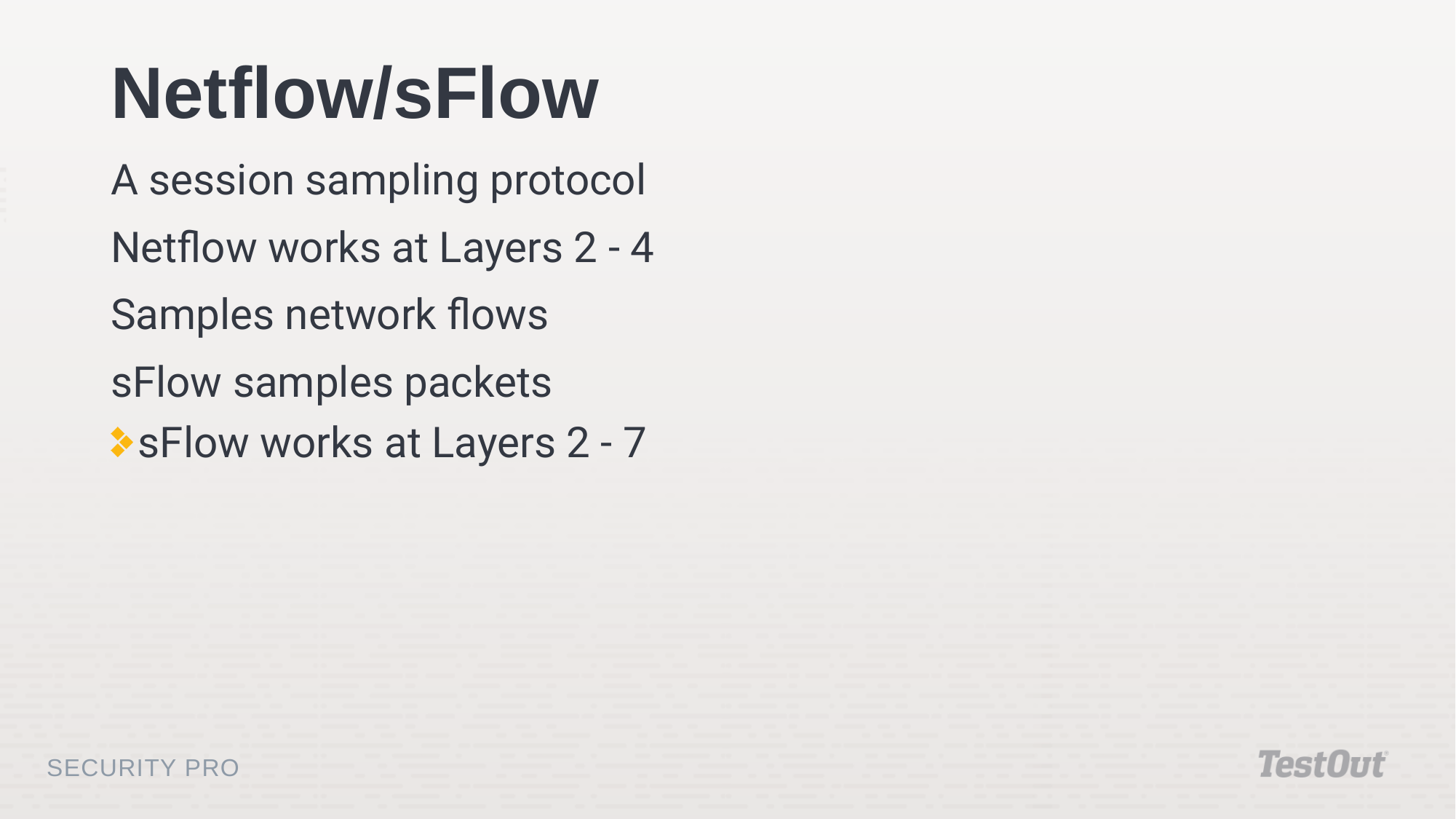

# Netflow/sFlow
A session sampling protocol
Netflow works at Layers 2 - 4
Samples network flows
sFlow samples packets
sFlow works at Layers 2 - 7
Security Pro